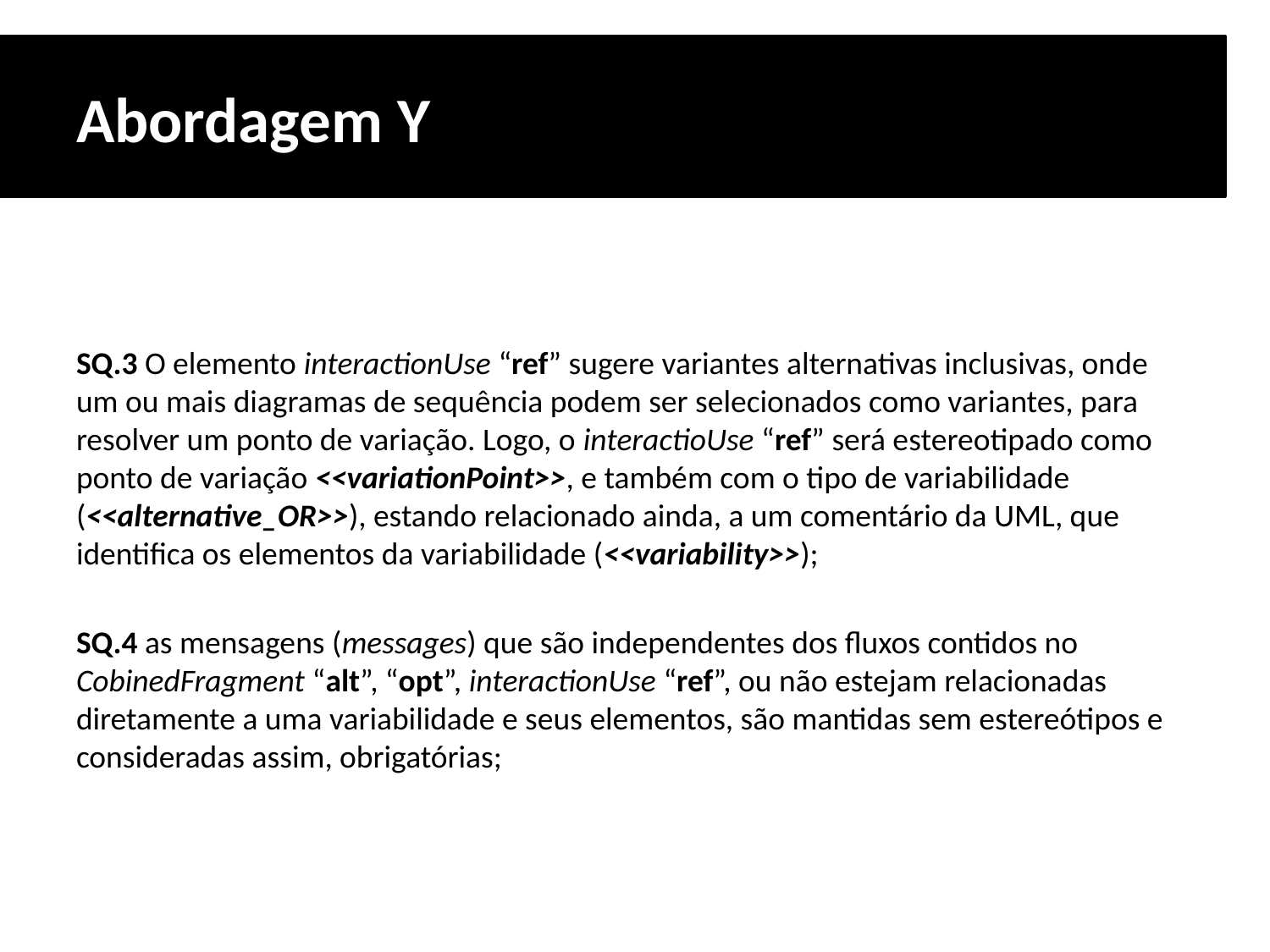

# Abordagem Y

SQ.3 O elemento interactionUse “ref” sugere variantes alternativas inclusivas, onde um ou mais diagramas de sequência podem ser selecionados como variantes, para resolver um ponto de variação. Logo, o interactioUse “ref” será estereotipado como ponto de variação <<variationPoint>>, e também com o tipo de variabilidade (<<alternative_OR>>), estando relacionado ainda, a um comentário da UML, que identifica os elementos da variabilidade (<<variability>>);

SQ.4 as mensagens (messages) que são independentes dos fluxos contidos no CobinedFragment “alt”, “opt”, interactionUse “ref”, ou não estejam relacionadas diretamente a uma variabilidade e seus elementos, são mantidas sem estereótipos e consideradas assim, obrigatórias;